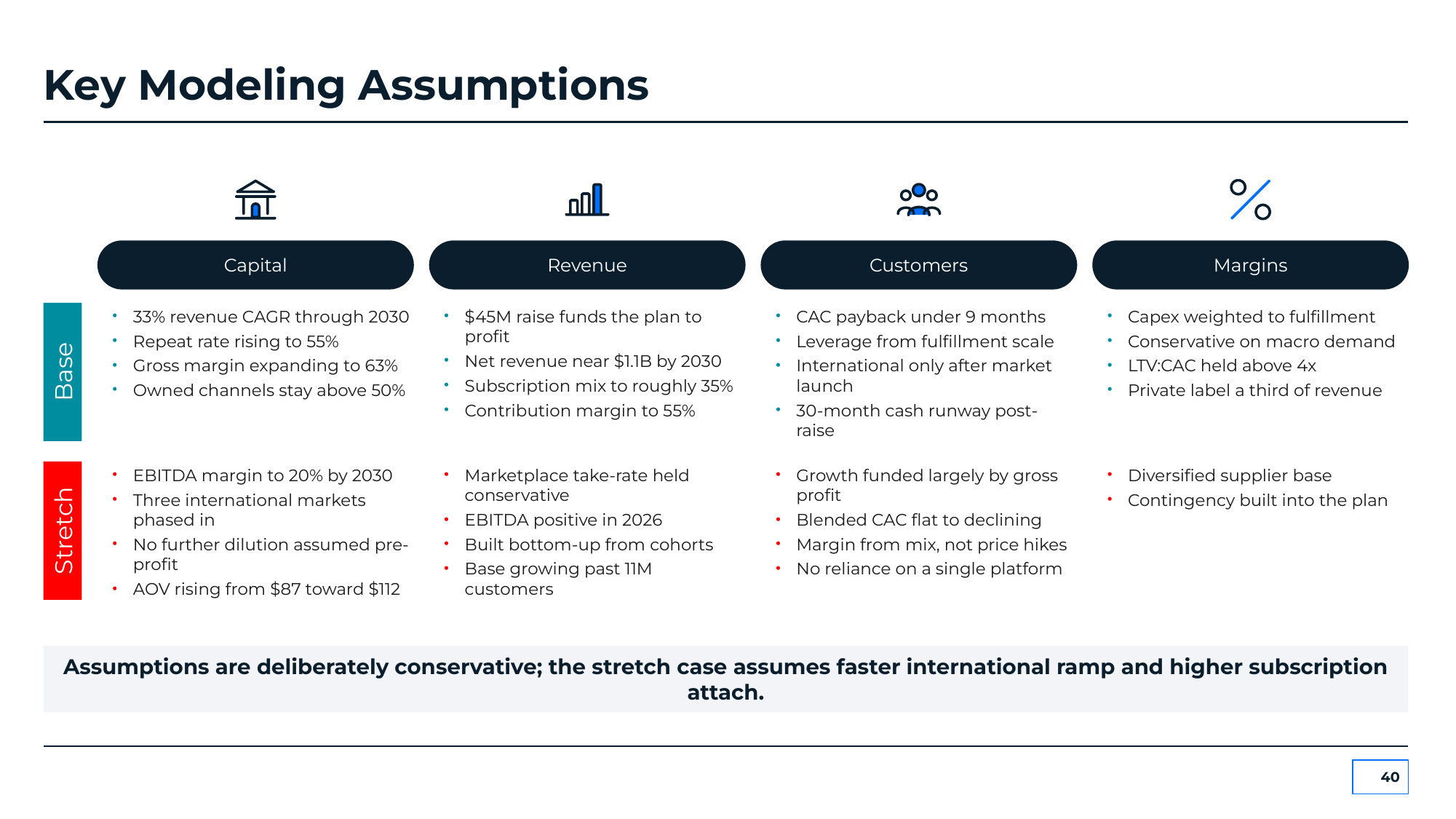

# Key Modeling Assumptions

Capital
Revenue
Customers
Margins
33% revenue CAGR through 2030
Repeat rate rising to 55%
Gross margin expanding to 63%
Owned channels stay above 50%
$45M raise funds the plan to profit
Net revenue near $1.1B by 2030
Subscription mix to roughly 35%
Contribution margin to 55%
CAC payback under 9 months
Leverage from fulfillment scale
International only after market launch
30-month cash runway post-raise
Capex weighted to fulfillment
Conservative on macro demand
LTV:CAC held above 4x
Private label a third of revenue
Base
EBITDA margin to 20% by 2030
Three international markets phased in
No further dilution assumed pre-profit
AOV rising from $87 toward $112
Marketplace take-rate held conservative
EBITDA positive in 2026
Built bottom-up from cohorts
Base growing past 11M customers
Growth funded largely by gross profit
Blended CAC flat to declining
Margin from mix, not price hikes
No reliance on a single platform
Diversified supplier base
Contingency built into the plan

Stretch
Assumptions are deliberately conservative; the stretch case assumes faster international ramp and higher subscription attach.
40